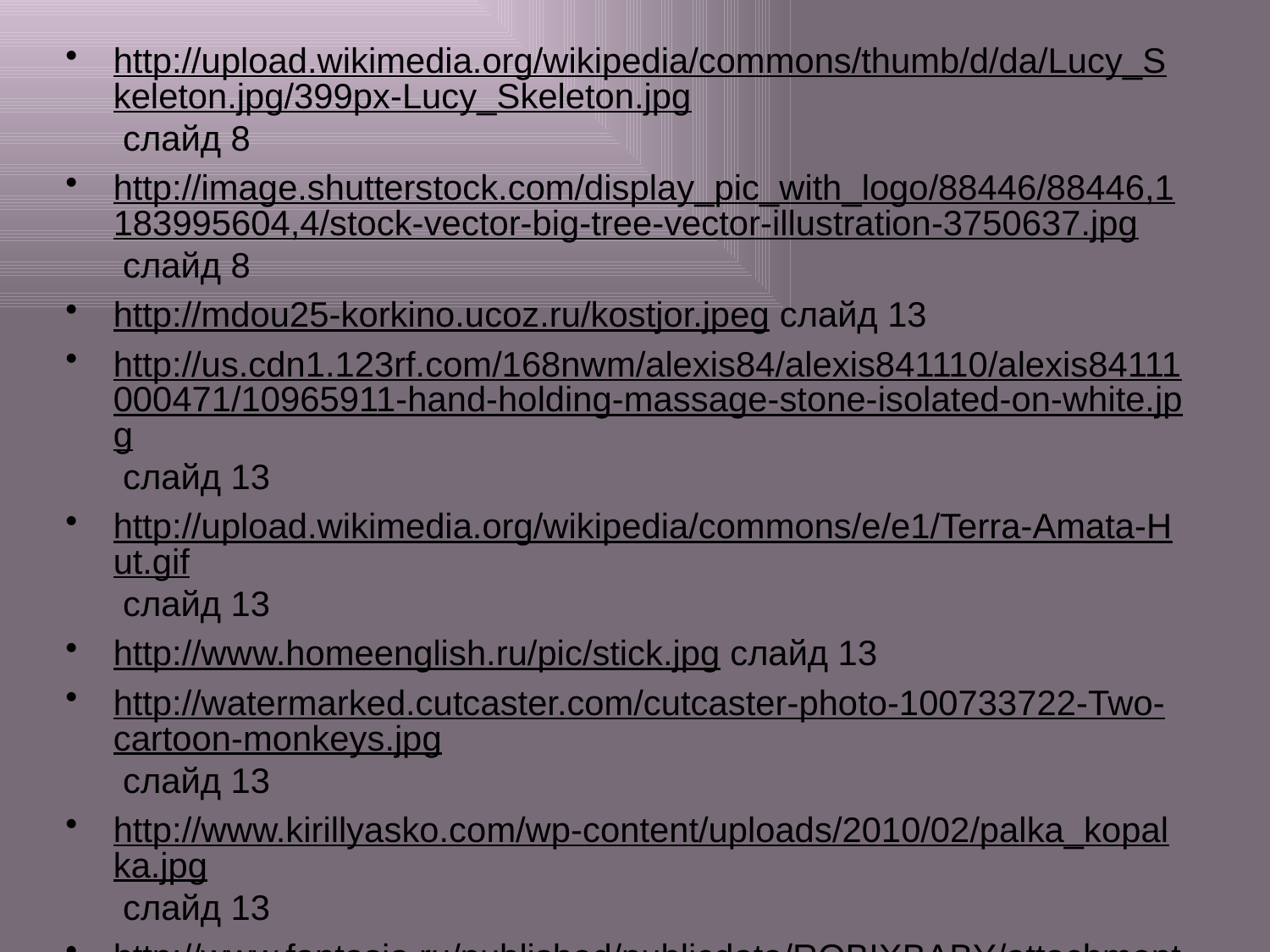

http://upload.wikimedia.org/wikipedia/commons/thumb/d/da/Lucy_Skeleton.jpg/399px-Lucy_Skeleton.jpg слайд 8
http://image.shutterstock.com/display_pic_with_logo/88446/88446,1183995604,4/stock-vector-big-tree-vector-illustration-3750637.jpg слайд 8
http://mdou25-korkino.ucoz.ru/kostjor.jpeg слайд 13
http://us.cdn1.123rf.com/168nwm/alexis84/alexis841110/alexis84111000471/10965911-hand-holding-massage-stone-isolated-on-white.jpg слайд 13
http://upload.wikimedia.org/wikipedia/commons/e/e1/Terra-Amata-Hut.gif слайд 13
http://www.homeenglish.ru/pic/stick.jpg слайд 13
http://watermarked.cutcaster.com/cutcaster-photo-100733722-Two-cartoon-monkeys.jpg слайд 13
http://www.kirillyasko.com/wp-content/uploads/2010/02/palka_kopalka.jpg слайд 13
http://www.fantasia.ru/published/publicdata/ROBIXBABY/attachments/SC/products_pictures/39701_Papo-Toys_fantasia.ru_enl.jpg слайд 13